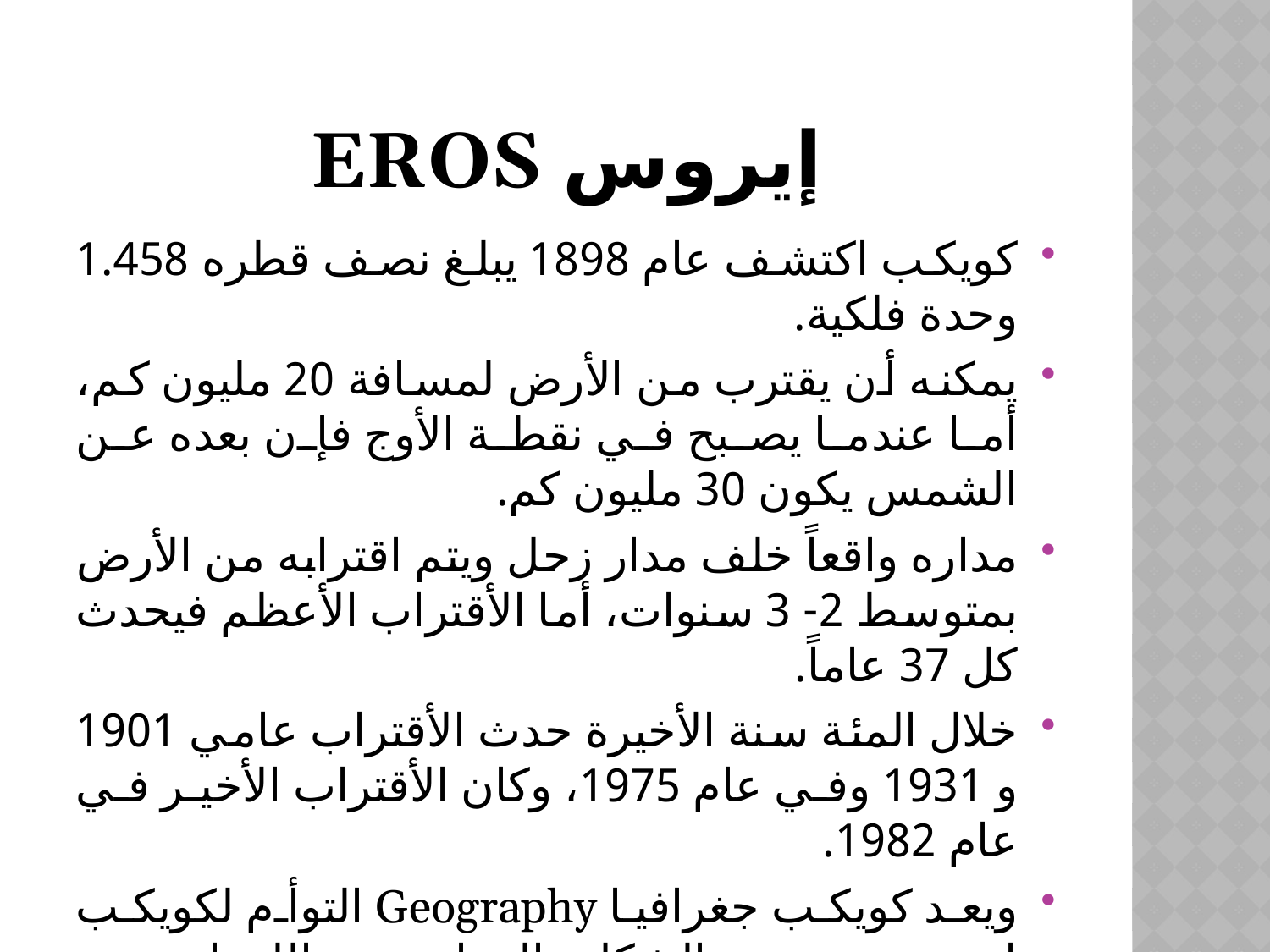

# إيروس Eros
كويكب اكتشف عام 1898 يبلغ نصف قطره 1.458 وحدة فلكية.
يمكنه أن يقترب من الأرض لمسافة 20 مليون كم، أما عندما يصبح في نقطة الأوج فإن بعده عن الشمس يكون 30 مليون كم.
مداره واقعاً خلف مدار زحل ويتم اقترابه من الأرض بمتوسط 2- 3 سنوات، أما الأقتراب الأعظم فيحدث كل 37 عاماً.
خلال المئة سنة الأخيرة حدث الأقتراب عامي 1901 و 1931 وفي عام 1975، وكان الأقتراب الأخير في عام 1982.
ويعد كويكب جغرافيا Geography التوأم لكويكب إيروس من حيث الشكل والمدار وتغير اللمعان.